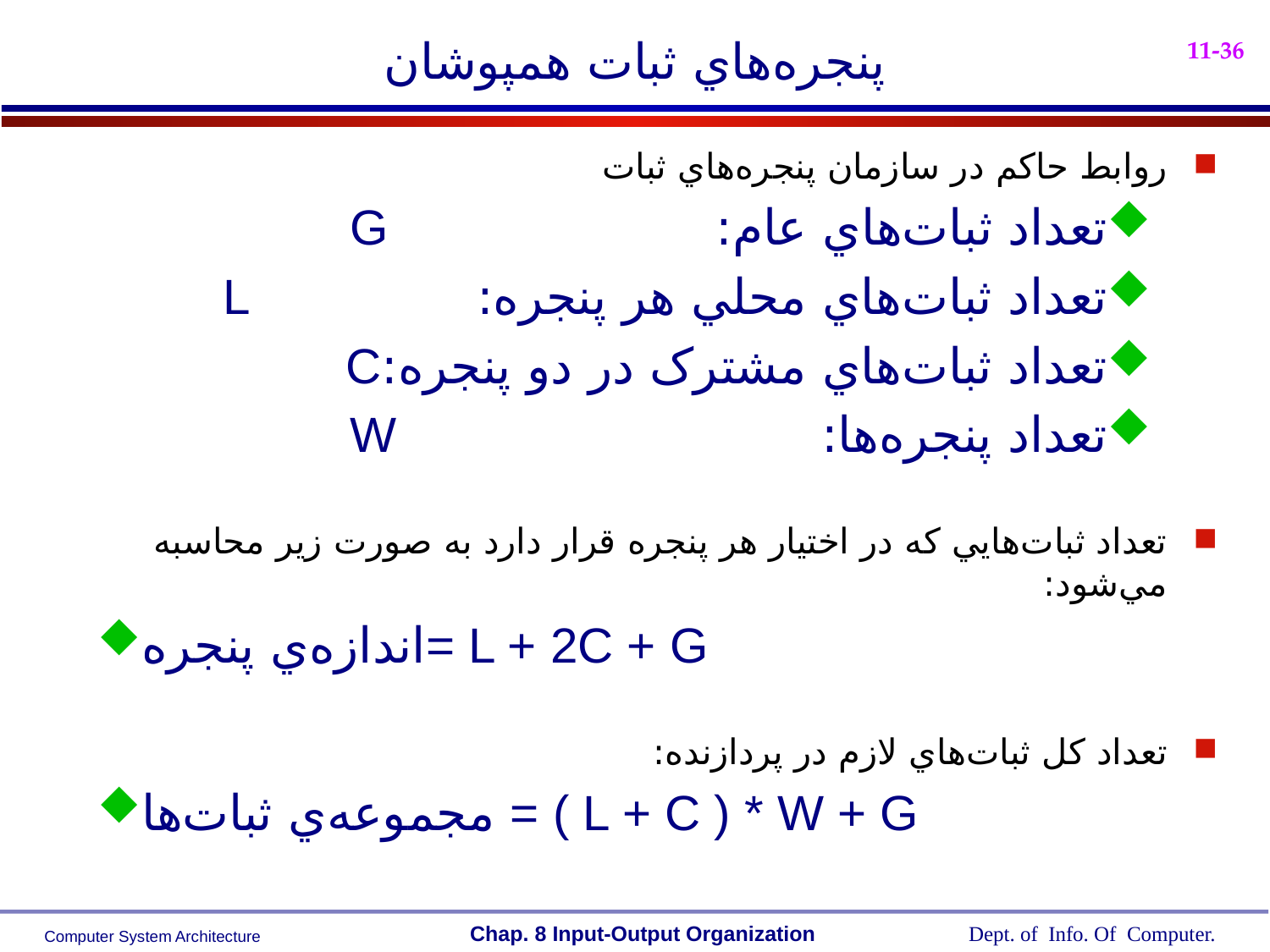

# پنجره‌هاي ثبات همپوشان
روابط حاکم در سازمان پنجره‌هاي ثبات
تعداد ثبات‌هاي عام:			G
تعداد ثبات‌هاي محلي هر پنجره:		L
تعداد ثبات‌هاي مشترک در دو پنجره:	C
تعداد پنجره‌ها:				W

تعداد ثبات‌هايي که در اختيار هر پنجره قرار دارد به صورت زير محاسبه مي‌شود:
اندازه‌ي پنجره= L + 2C + G

تعداد کل ثبات‌هاي لازم در پردازنده:
مجموعه‌ي ثبات‌ها = ( L + C ) * W + G